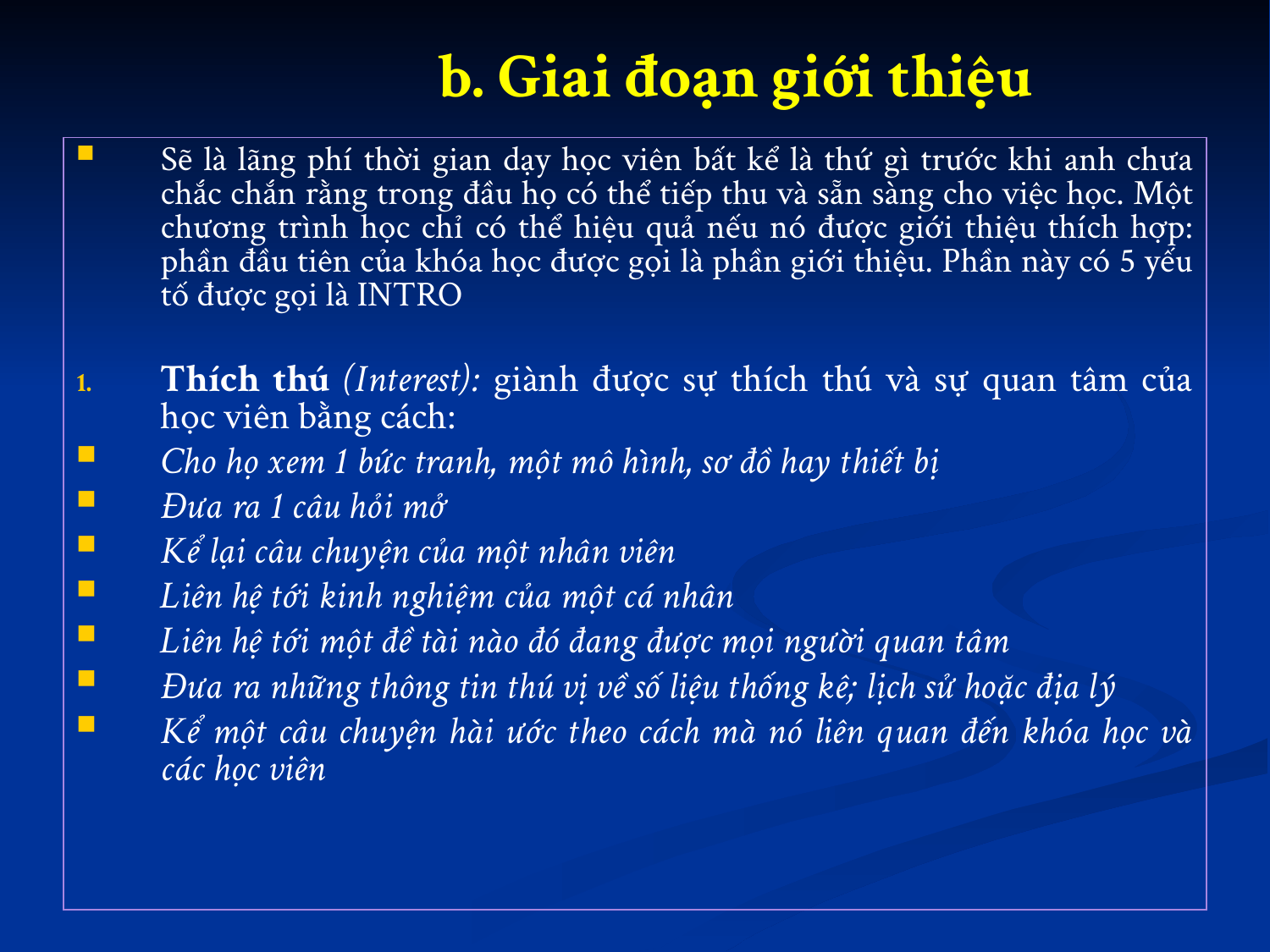

# b. Giai đoạn giới thiệu
Sẽ là lãng phí thời gian dạy học viên bất kể là thứ gì trước khi anh chưa chắc chắn rằng trong đầu họ có thể tiếp thu và sẵn sàng cho việc học. Một chương trình học chỉ có thể hiệu quả nếu nó được giới thiệu thích hợp: phần đầu tiên của khóa học được gọi là phần giới thiệu. Phần này có 5 yếu tố được gọi là INTRO

Thích thú (Interest): giành được sự thích thú và sự quan tâm của học viên bằng cách:
Cho họ xem 1 bức tranh, một mô hình, sơ đồ hay thiết bị
Đưa ra 1 câu hỏi mở
Kể lại câu chuyện của một nhân viên
Liên hệ tới kinh nghiệm của một cá nhân
Liên hệ tới một đề tài nào đó đang được mọi người quan tâm
Đưa ra những thông tin thú vị về số liệu thống kê; lịch sử hoặc địa lý
Kể một câu chuyện hài ước theo cách mà nó liên quan đến khóa học và các học viên